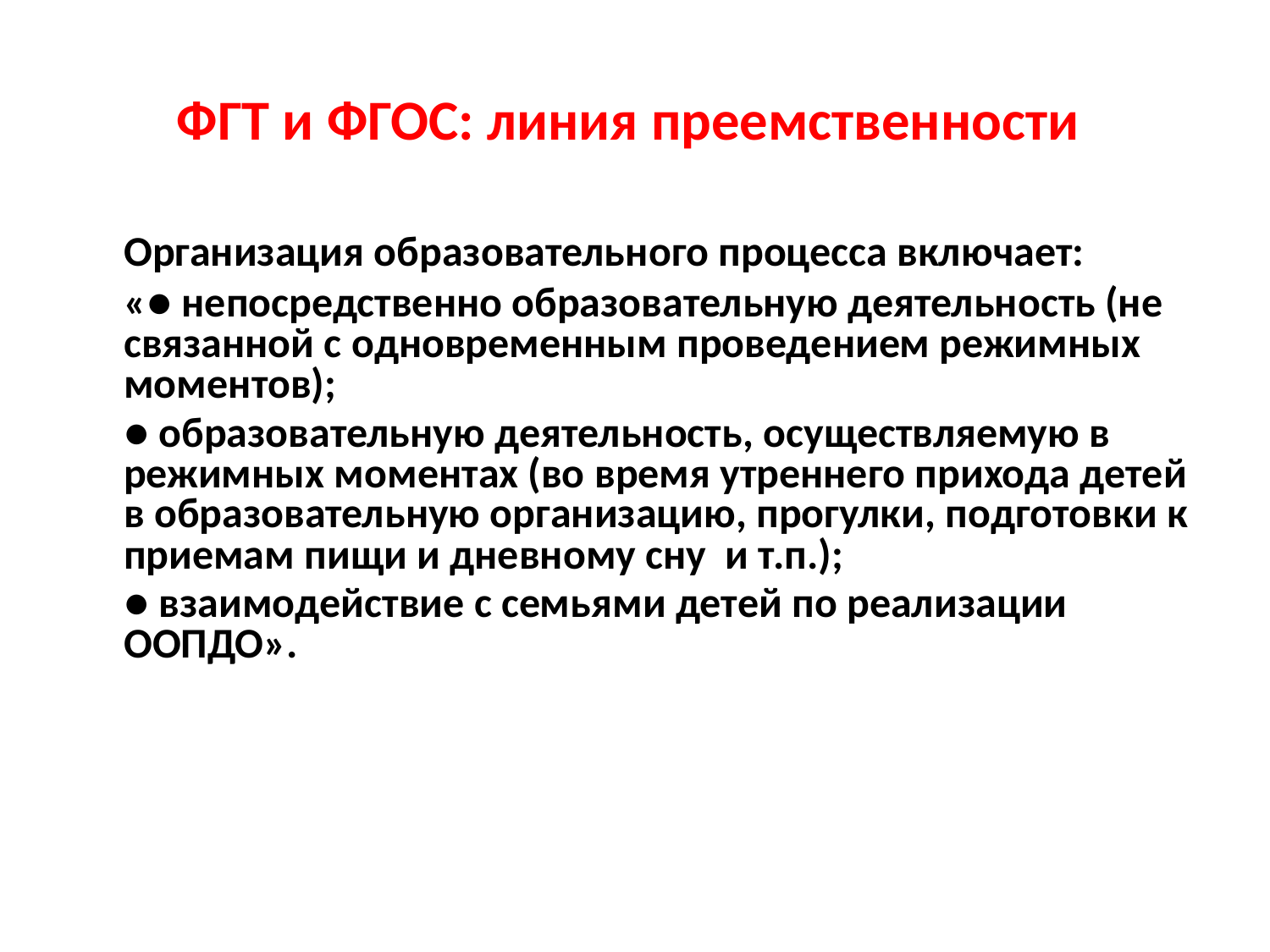

# ФГТ и ФГОС: линия преемственности
	Организация образовательного процесса включает:
	«● непосредственно образовательную деятельность (не связанной с одновременным проведением режимных моментов);
	● образовательную деятельность, осуществляемую в режимных моментах (во время утреннего прихода детей в образовательную организацию, прогулки, подготовки к приемам пищи и дневному сну  и т.п.);
	● взаимодействие с семьями детей по реализации ООПДО».